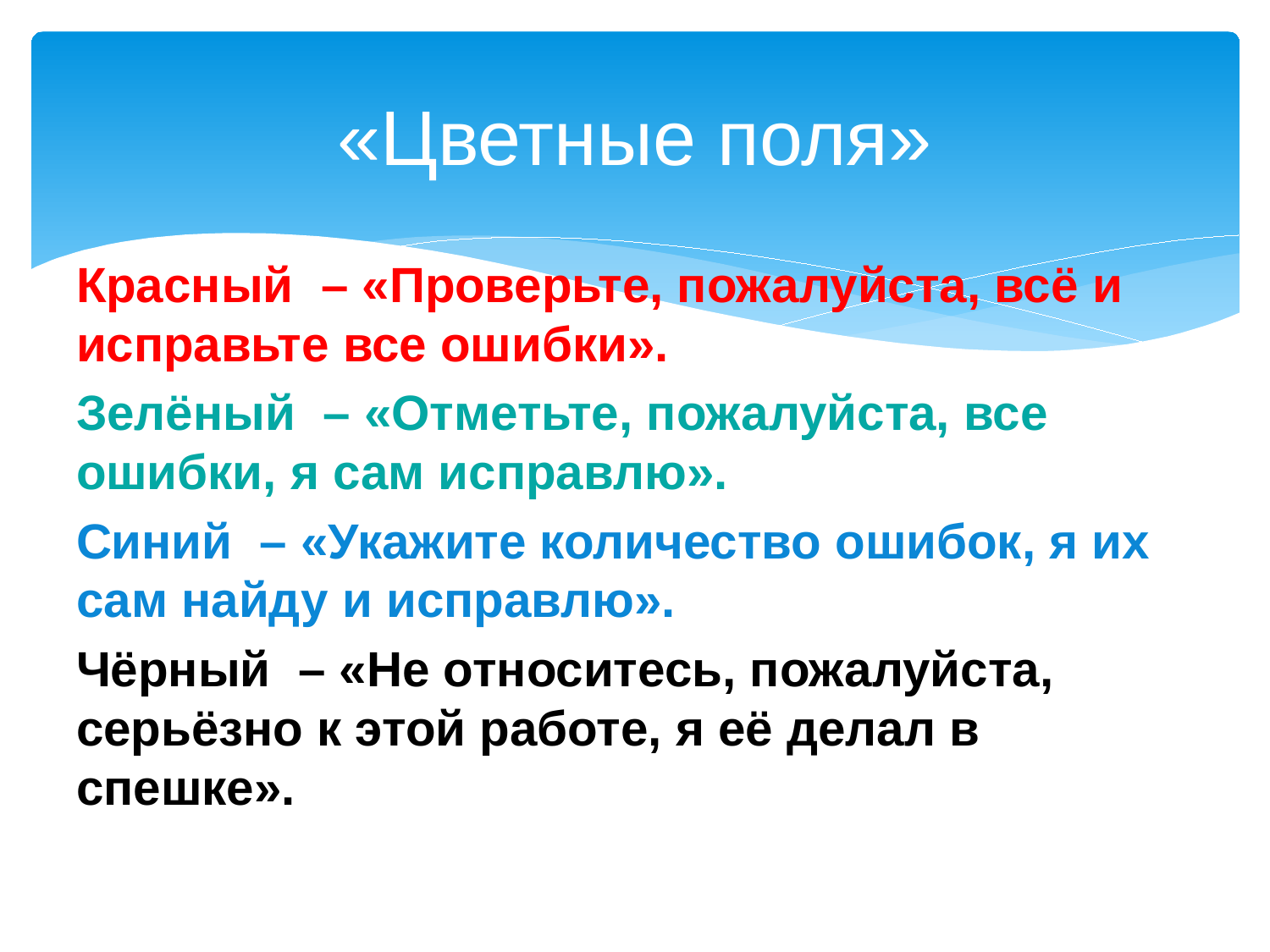

# «Цветные поля»

Красный  – «Проверьте, пожалуйста, всё и исправьте все ошибки».
Зелёный  – «Отметьте, пожалуйста, все ошибки, я сам исправлю».
Синий  – «Укажите количество ошибок, я их сам найду и исправлю».
Чёрный  – «Не относитесь, пожалуйста, серьёзно к этой работе, я её делал в спешке».